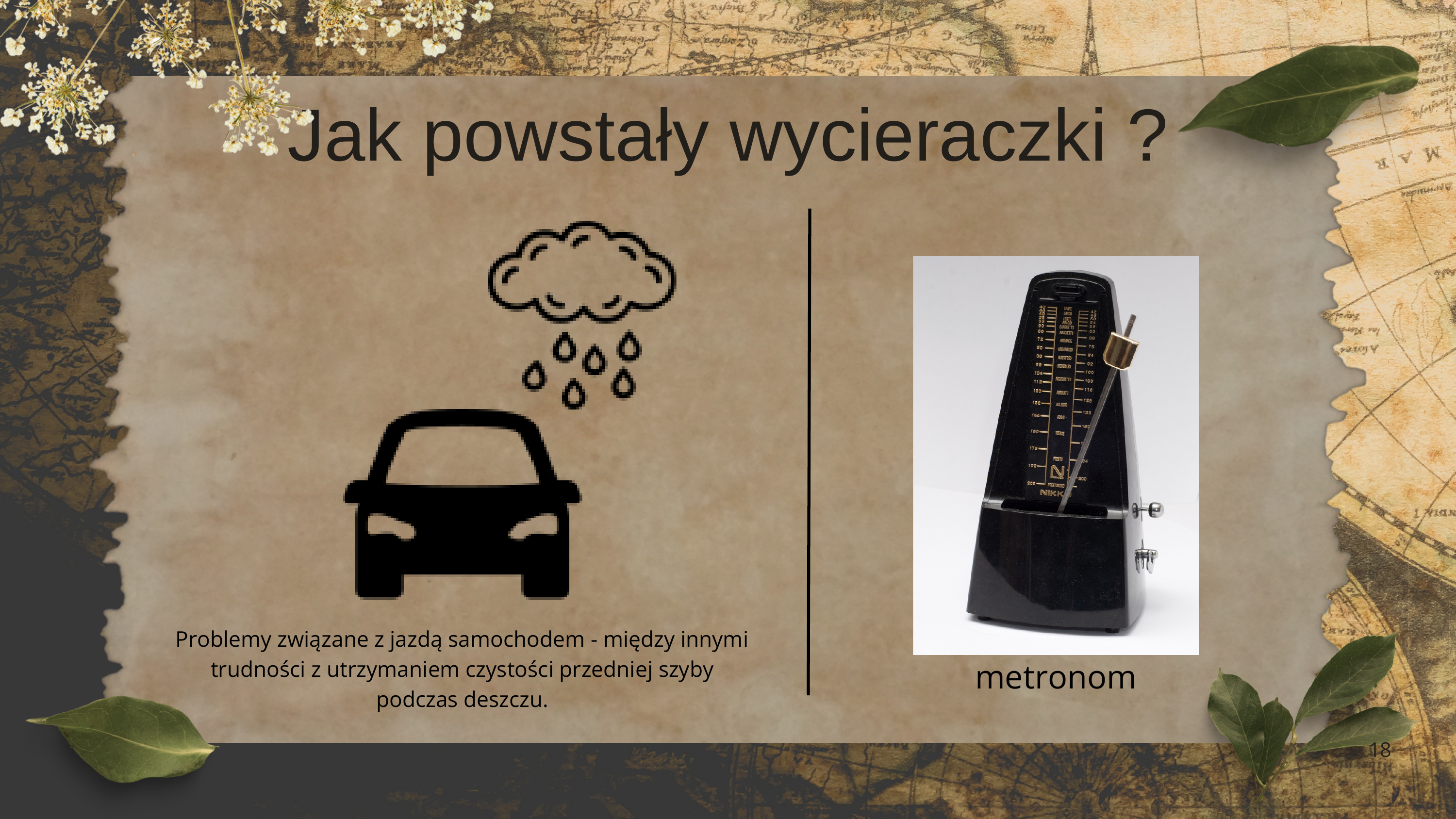

Jak powstały wycieraczki ?

Problemy związane z jazdą samochodem - między innymi trudności z utrzymaniem czystości przedniej szyby podczas deszczu.

metronom

18